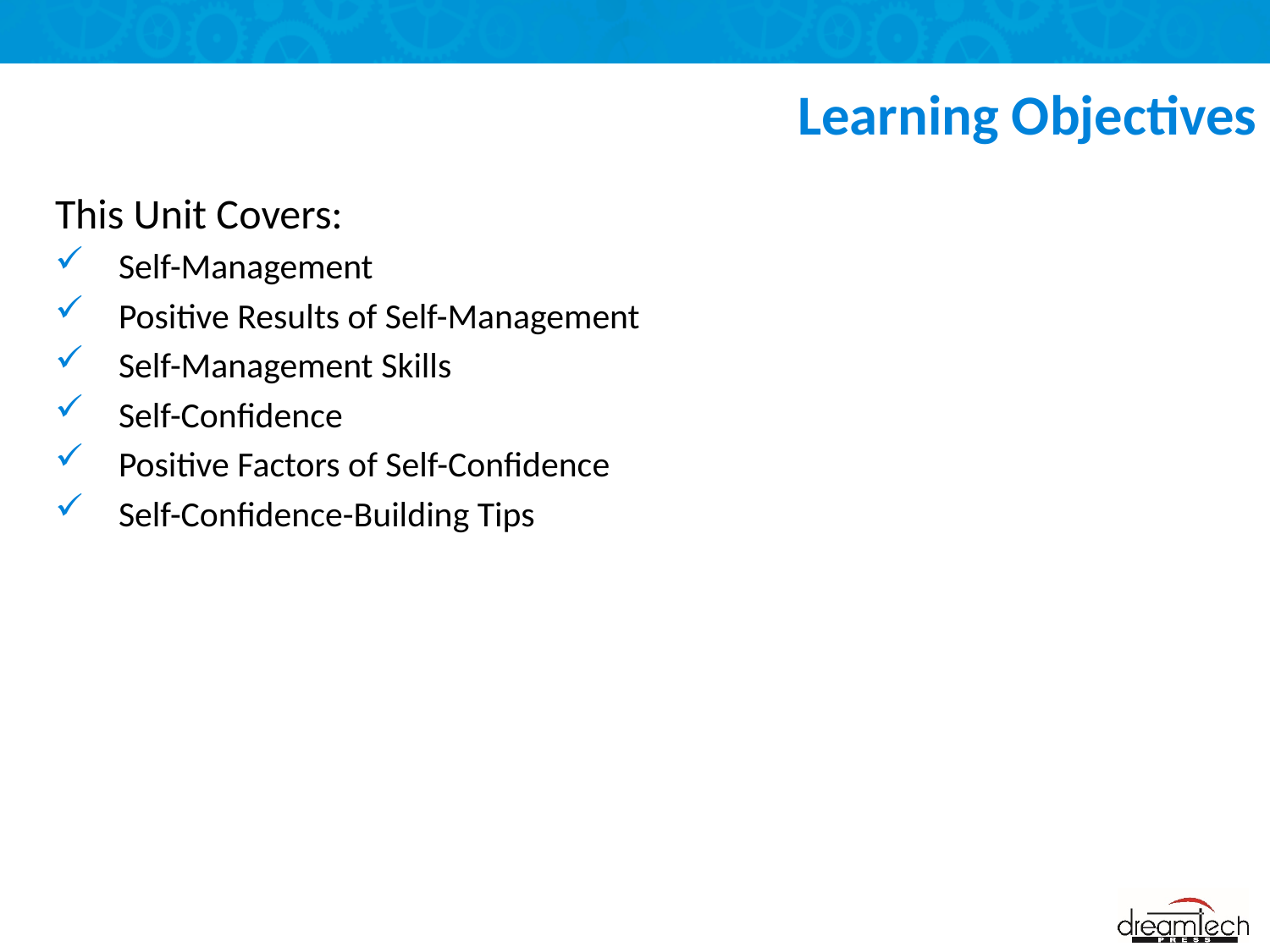

# Learning Objectives
This Unit Covers:
Self-Management
Positive Results of Self-Management
Self-Management Skills
Self-Confidence
Positive Factors of Self-Confidence
Self-Confidence-Building Tips